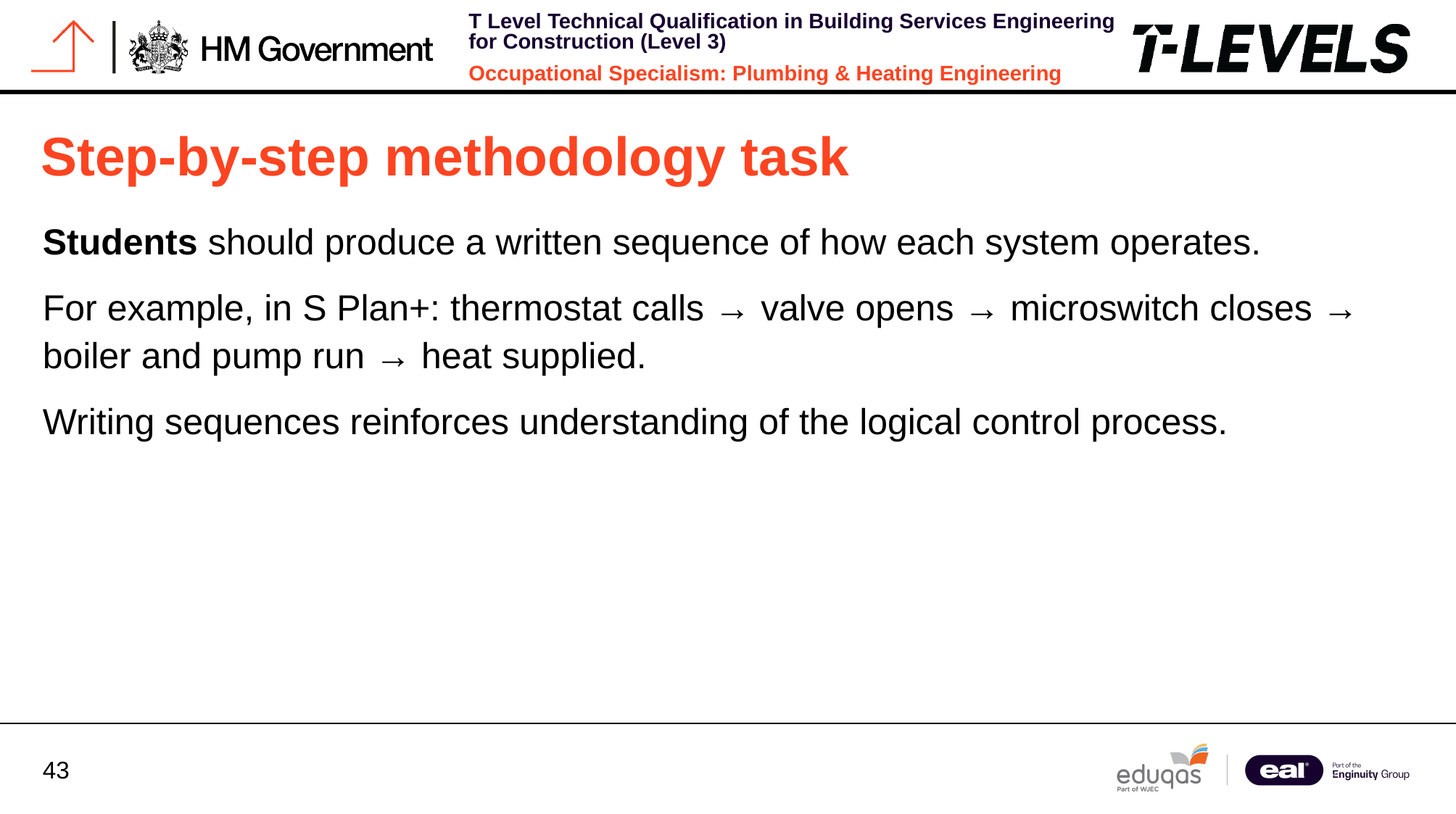

# Step-by-step methodology task
Students should produce a written sequence of how each system operates.
For example, in S Plan+: thermostat calls → valve opens → microswitch closes → boiler and pump run → heat supplied.
Writing sequences reinforces understanding of the logical control process.